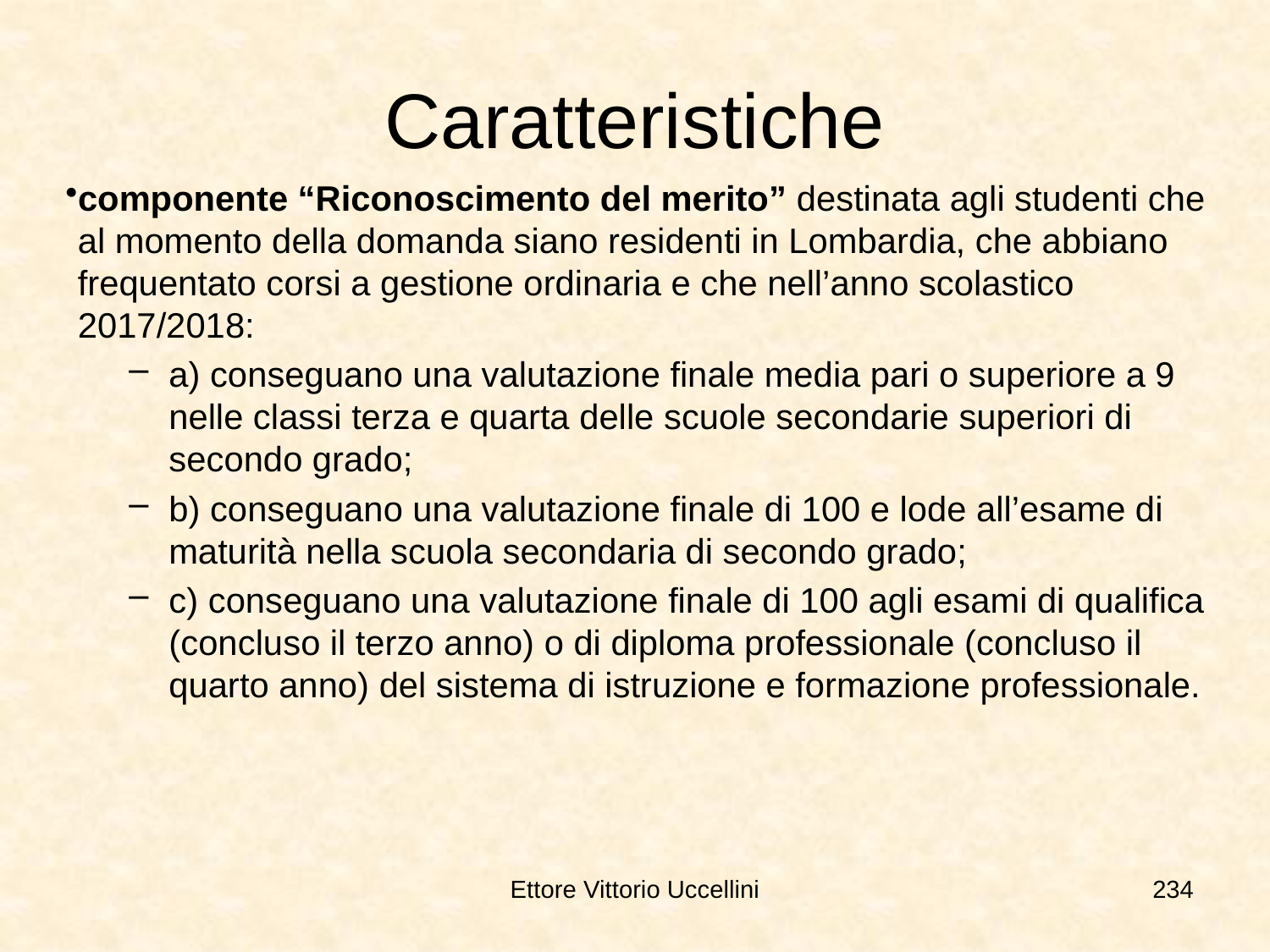

# Caratteristiche
componente “Riconoscimento del merito” destinata agli studenti che al momento della domanda siano residenti in Lombardia, che abbiano frequentato corsi a gestione ordinaria e che nell’anno scolastico 2017/2018:
a) conseguano una valutazione finale media pari o superiore a 9 nelle classi terza e quarta delle scuole secondarie superiori di secondo grado;
b) conseguano una valutazione finale di 100 e lode all’esame di maturità nella scuola secondaria di secondo grado;
c) conseguano una valutazione finale di 100 agli esami di qualifica (concluso il terzo anno) o di diploma professionale (concluso il quarto anno) del sistema di istruzione e formazione professionale.

Ettore Vittorio Uccellini
234